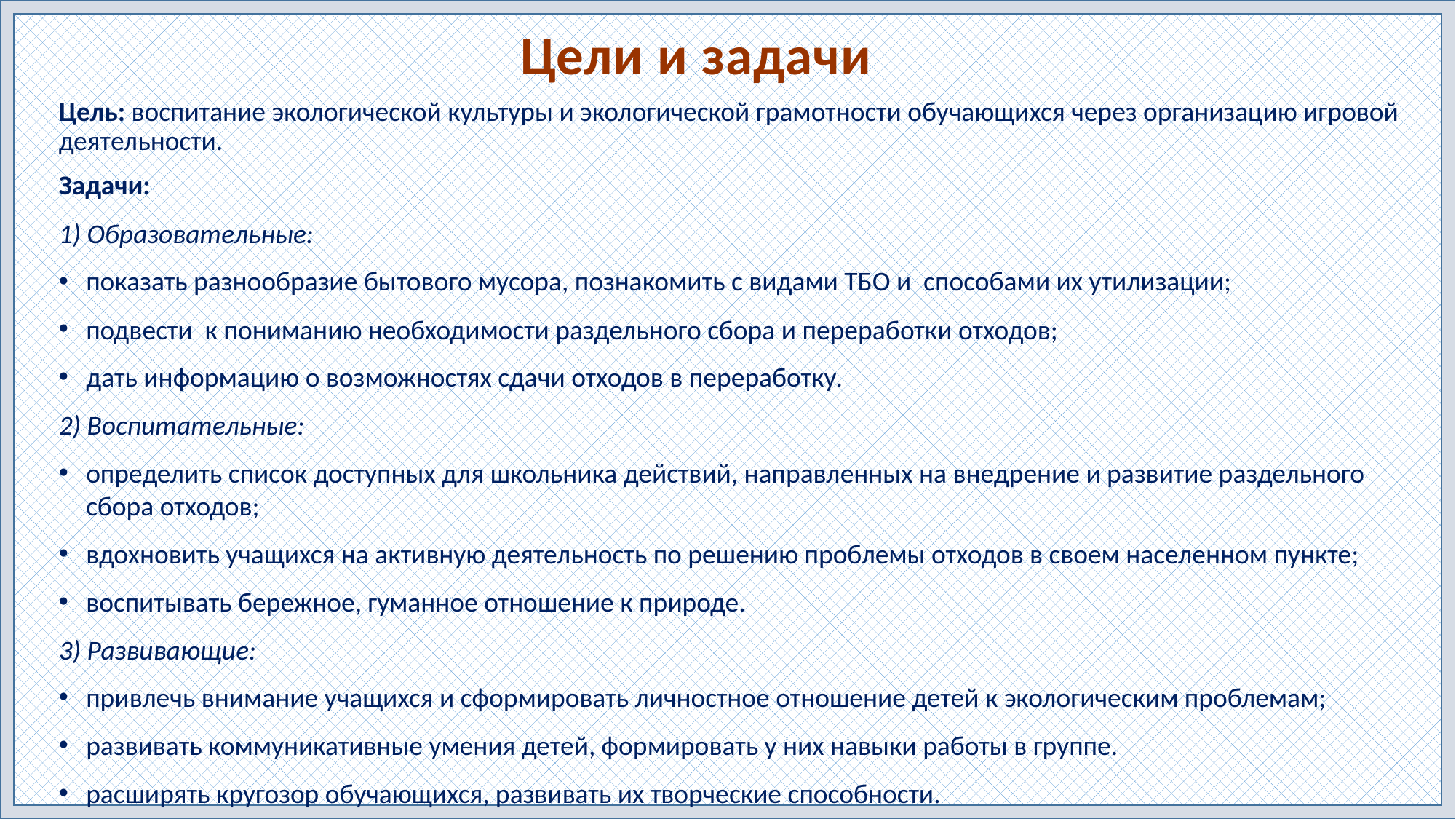

Цели и задачи
Цель: воспитание экологической культуры и экологической грамотности обучающихся через организацию игровой деятельности.
Задачи:
1) Образовательные:
показать разнообразие бытового мусора, познакомить с видами ТБО и  способами их утилизации;
подвести  к пониманию необходимости раздельного сбора и переработки отходов;
дать информацию о возможностях сдачи отходов в переработку.
2) Воспитательные:
определить список доступных для школьника действий, направленных на внедрение и развитие раздельного сбора отходов;
вдохновить учащихся на активную деятельность по решению проблемы отходов в своем населенном пункте;
воспитывать бережное, гуманное отношение к природе.
3) Развивающие:
привлечь внимание учащихся и сформировать личностное отношение детей к экологическим проблемам;
развивать коммуникативные умения детей, формировать у них навыки работы в группе.
расширять кругозор обучающихся, развивать их творческие способности.